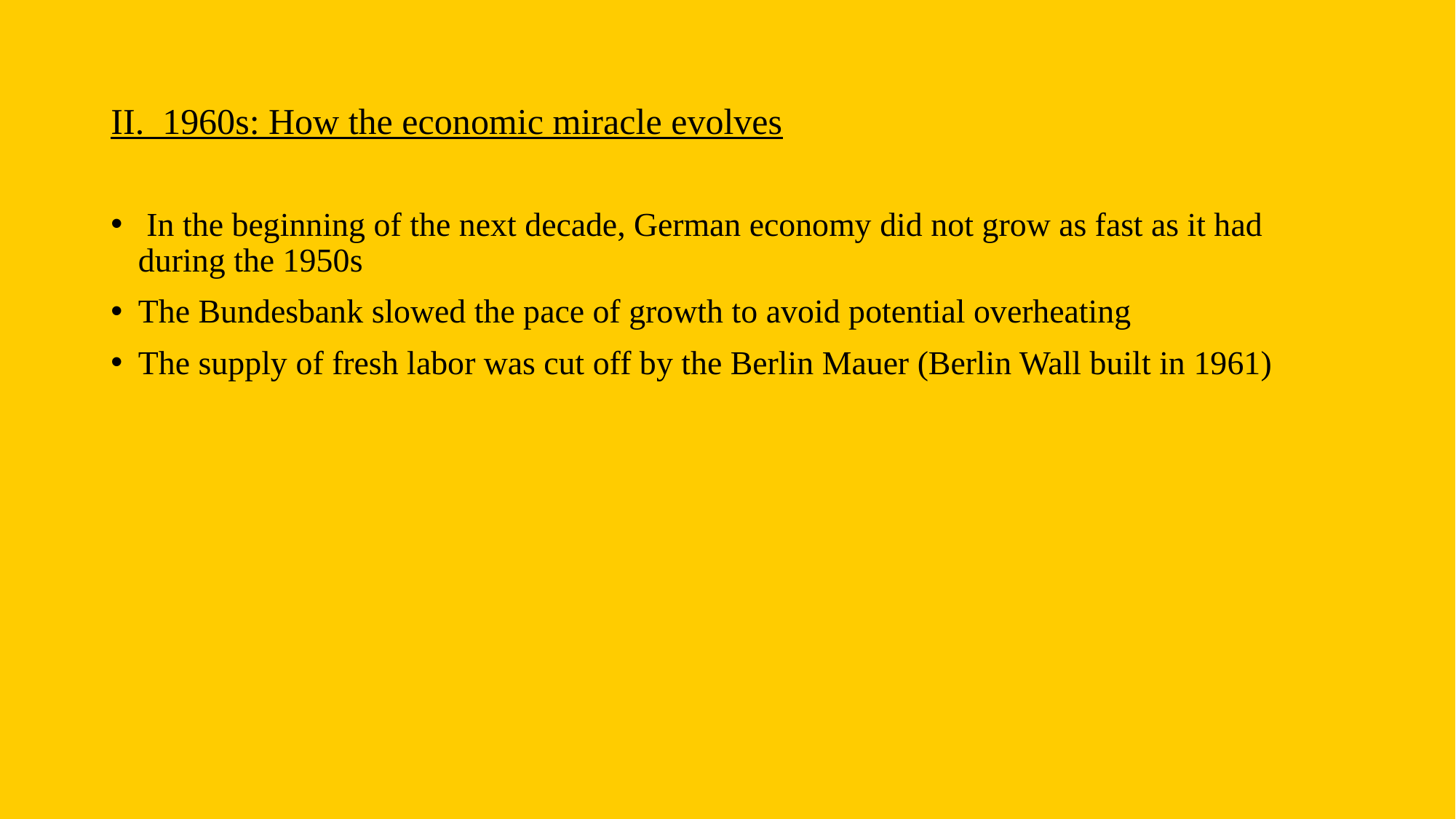

# II.  1960s: How the economic miracle evolves
 In the beginning of the next decade, German economy did not grow as fast as it had during the 1950s
The Bundesbank slowed the pace of growth to avoid potential overheating
The supply of fresh labor was cut off by the Berlin Mauer (Berlin Wall built in 1961)